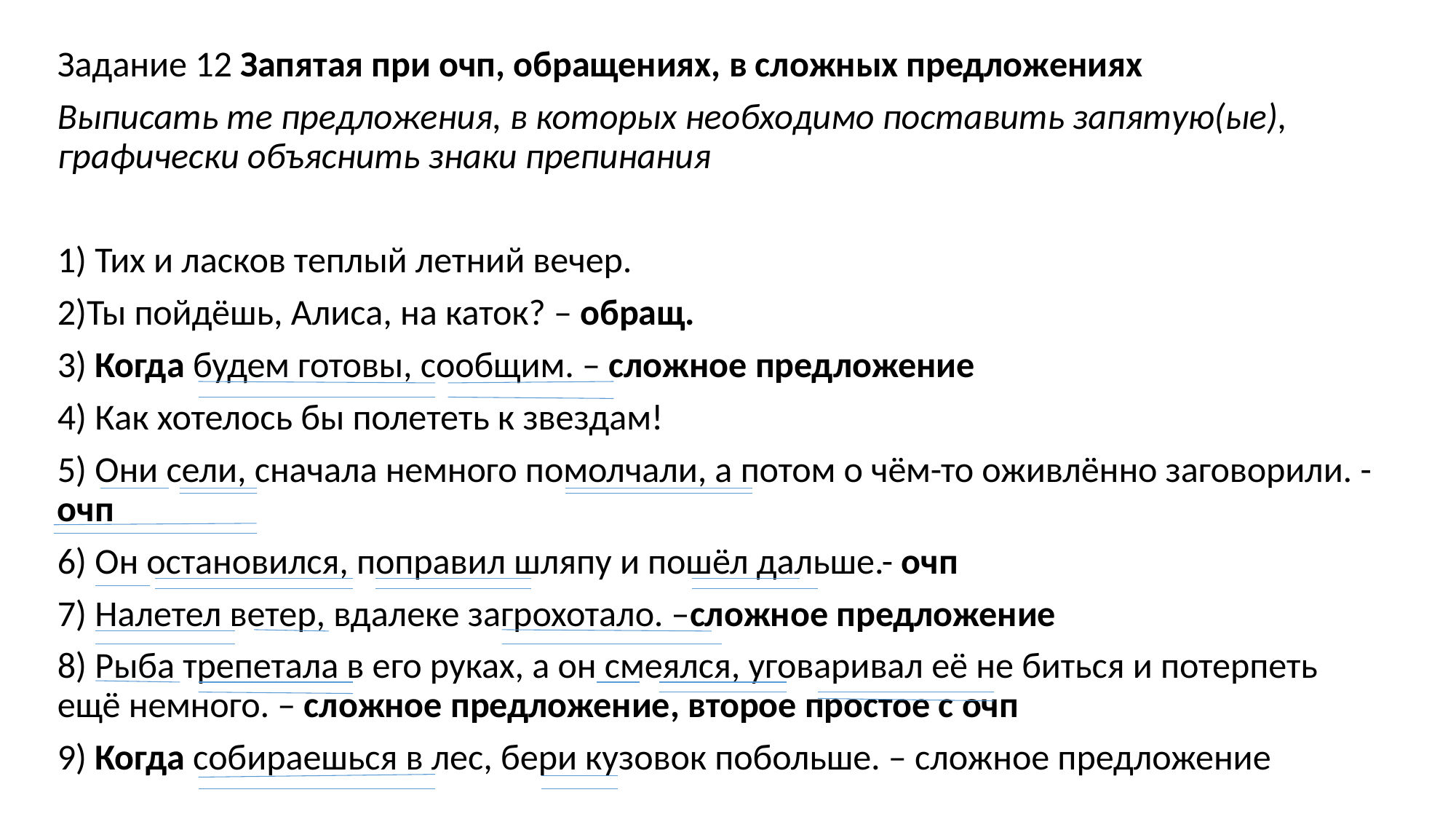

Задание 12 Запятая при очп, обращениях, в сложных предложениях
Выписать те предложения, в которых необходимо поставить запятую(ые), графически объяснить знаки препинания

1) Тих и ласков теплый летний вечер.
2)Ты пойдёшь, Алиса, на каток? – обращ.
3) Когда будем готовы, сообщим. – сложное предложение
4) Как хотелось бы полететь к звездам!
5) Они сели, сначала немного помолчали, а потом о чём-то оживлённо заговорили. - очп
6) Он остановился, поправил шляпу и пошёл дальше.- очп
7) Налетел ветер, вдалеке загрохотало. –сложное предложение
8) Рыба трепетала в его руках, а он смеялся, уговаривал её не биться и потерпеть ещё немного. – сложное предложение, второе простое с очп
9) Когда собираешься в лес, бери кузовок побольше. – сложное предложение